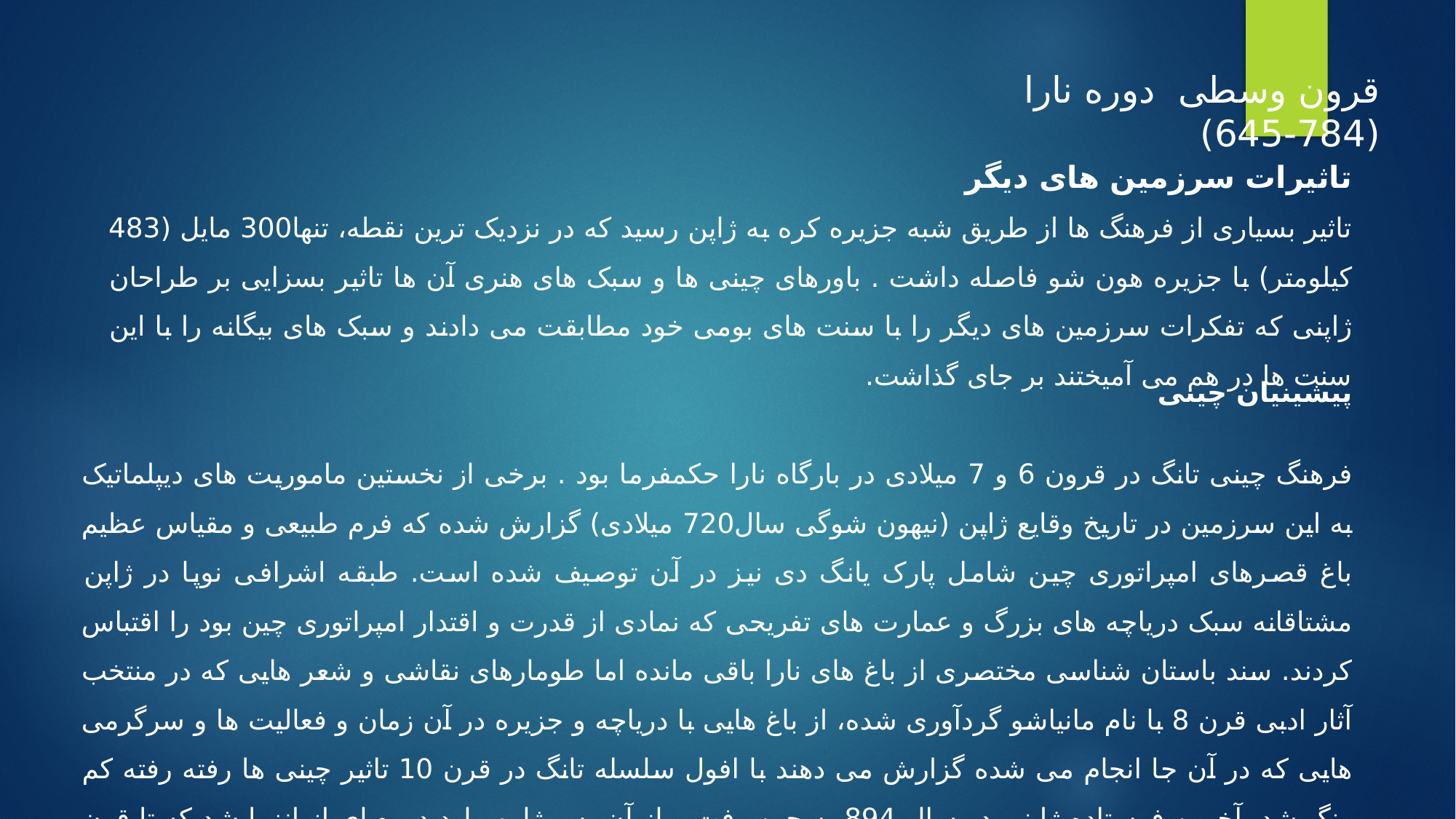

قرون وسطی  دوره نارا (784-645)
تاثیرات سرزمین های دیگر
تاثیر بسیاری از فرهنگ ها از طریق شبه جزیره کره به ژاپن رسید که در نزدیک ترین نقطه، تنها300 مایل (483 کیلومتر) با جزیره هون شو فاصله داشت . باورهای چینی ها و سبک های هنری آن ها تاثیر بسزایی بر طراحان ژاپنی که تفکرات سرزمین های دیگر را با سنت های بومی خود مطابقت می دادند و سبک های بیگانه را با این سنت ها در هم می آمیختند بر جای گذاشت.

پیشینیان چینی

فرهنگ چینی تانگ در قرون 6 و 7 میلادی در بارگاه نارا حکمفرما بود . برخی از نخستین ماموریت های دیپلماتیک به این سرزمین در تاریخ وقایع ژاپن (نیهون شوگی سال720 میلادی) گزارش شده که فرم طبیعی و مقیاس عظیم باغ قصرهای امپراتوری چین شامل پارک یانگ دی نیز در آن توصیف شده است. طبقه اشرافی نوپا در ژاپن مشتاقانه سبک دریاچه های بزرگ و عمارت های تفریحی که نمادی از قدرت و اقتدار امپراتوری چین بود را اقتباس کردند. سند باستان شناسی مختصری از باغ های نارا باقی مانده اما طومارهای نقاشی و شعر هایی که در منتخب آثار ادبی قرن 8 با نام مانیاشو گردآوری شده، از باغ هایی با دریاچه و جزیره در آن زمان و فعالیت ها و سرگرمی هایی که در آن جا انجام می شده گزارش می دهند با افول سلسله تانگ در قرن 10 تاثیر چینی ها رفته رفته کم رنگ شد. آخرین فرستاده ژاپنی در سال 894 به چین رفت و از آن پس ژاپن وارد دوره ای از انزوا شد که تا قرن 12 به طول انجامید.